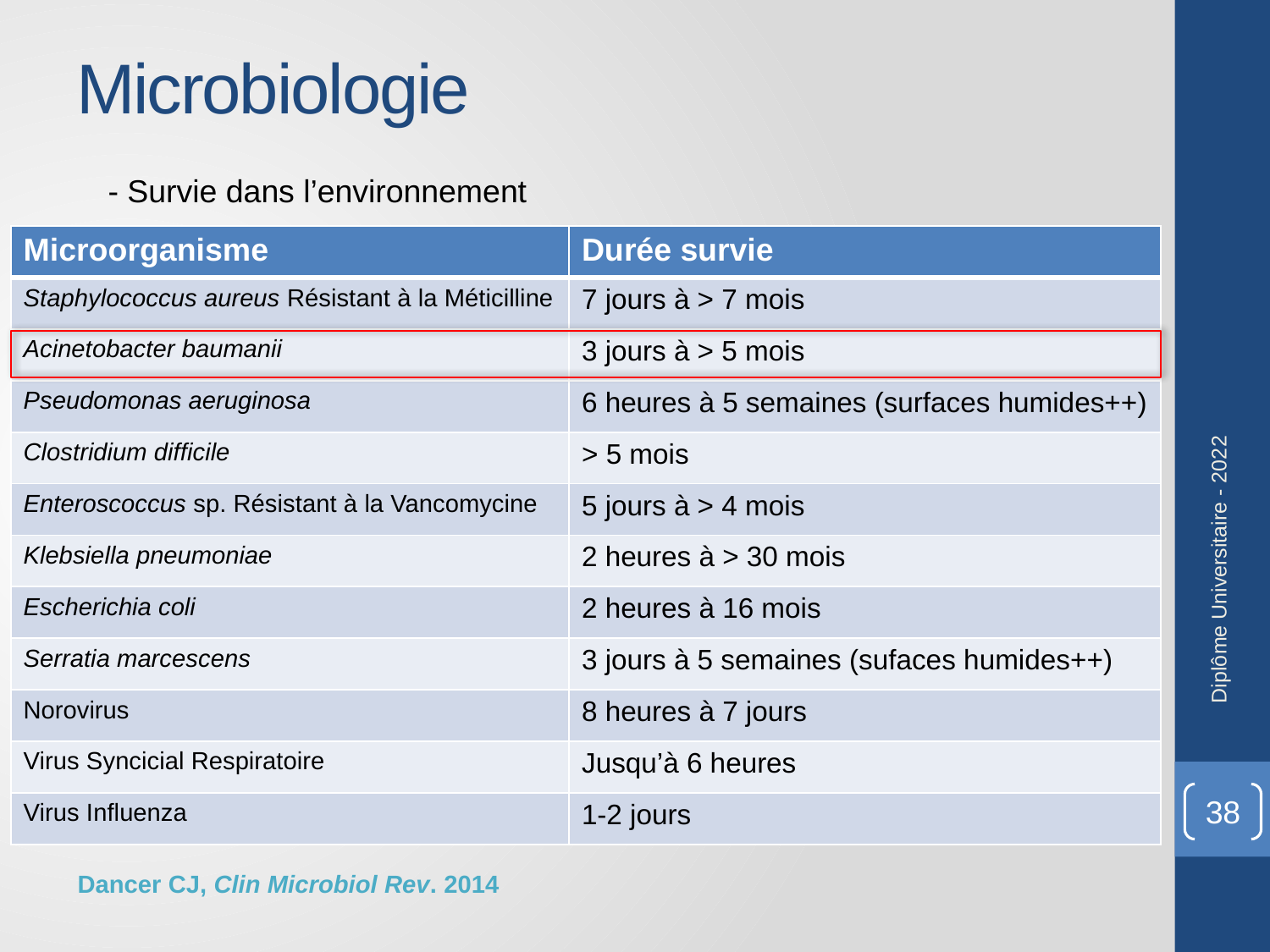

# Microbiologie
- Survie dans l’environnement
| Microorganisme | Durée survie |
| --- | --- |
| Staphylococcus aureus Résistant à la Méticilline | 7 jours à > 7 mois |
| Acinetobacter baumanii | 3 jours à > 5 mois |
| Pseudomonas aeruginosa | 6 heures à 5 semaines (surfaces humides++) |
| Clostridium difficile | > 5 mois |
| Enteroscoccus sp. Résistant à la Vancomycine | 5 jours à > 4 mois |
| Klebsiella pneumoniae | 2 heures à > 30 mois |
| Escherichia coli | 2 heures à 16 mois |
| Serratia marcescens | 3 jours à 5 semaines (sufaces humides++) |
| Norovirus | 8 heures à 7 jours |
| Virus Syncicial Respiratoire | Jusqu’à 6 heures |
| Virus Influenza | 1-2 jours |

Diplôme Universitaire - 2022
38
Dancer CJ, Clin Microbiol Rev. 2014